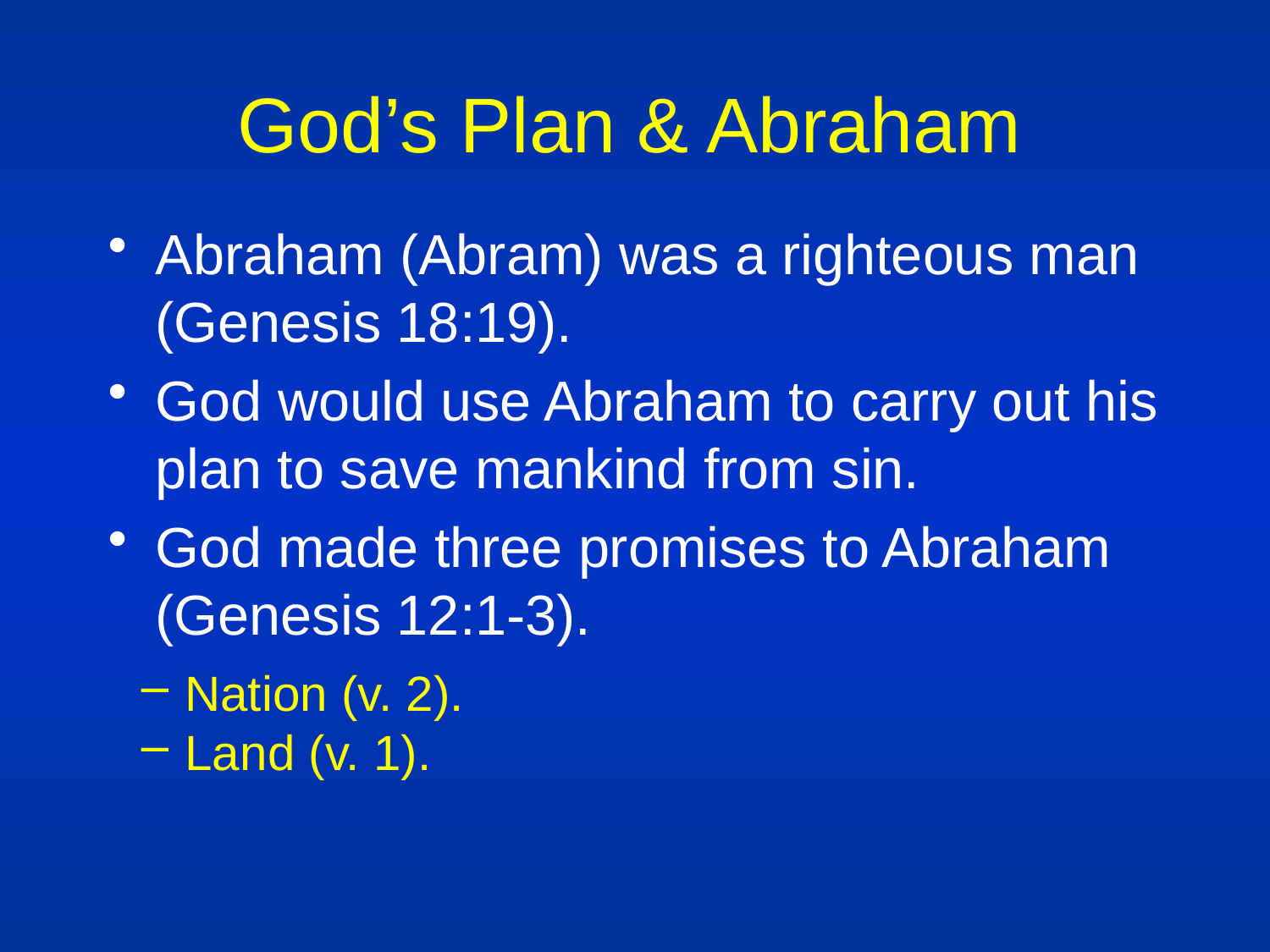

# God’s Plan & Abraham
Abraham (Abram) was a righteous man (Genesis 18:19).
God would use Abraham to carry out his plan to save mankind from sin.
God made three promises to Abraham (Genesis 12:1-3).
 Nation (v. 2).
 Land (v. 1).